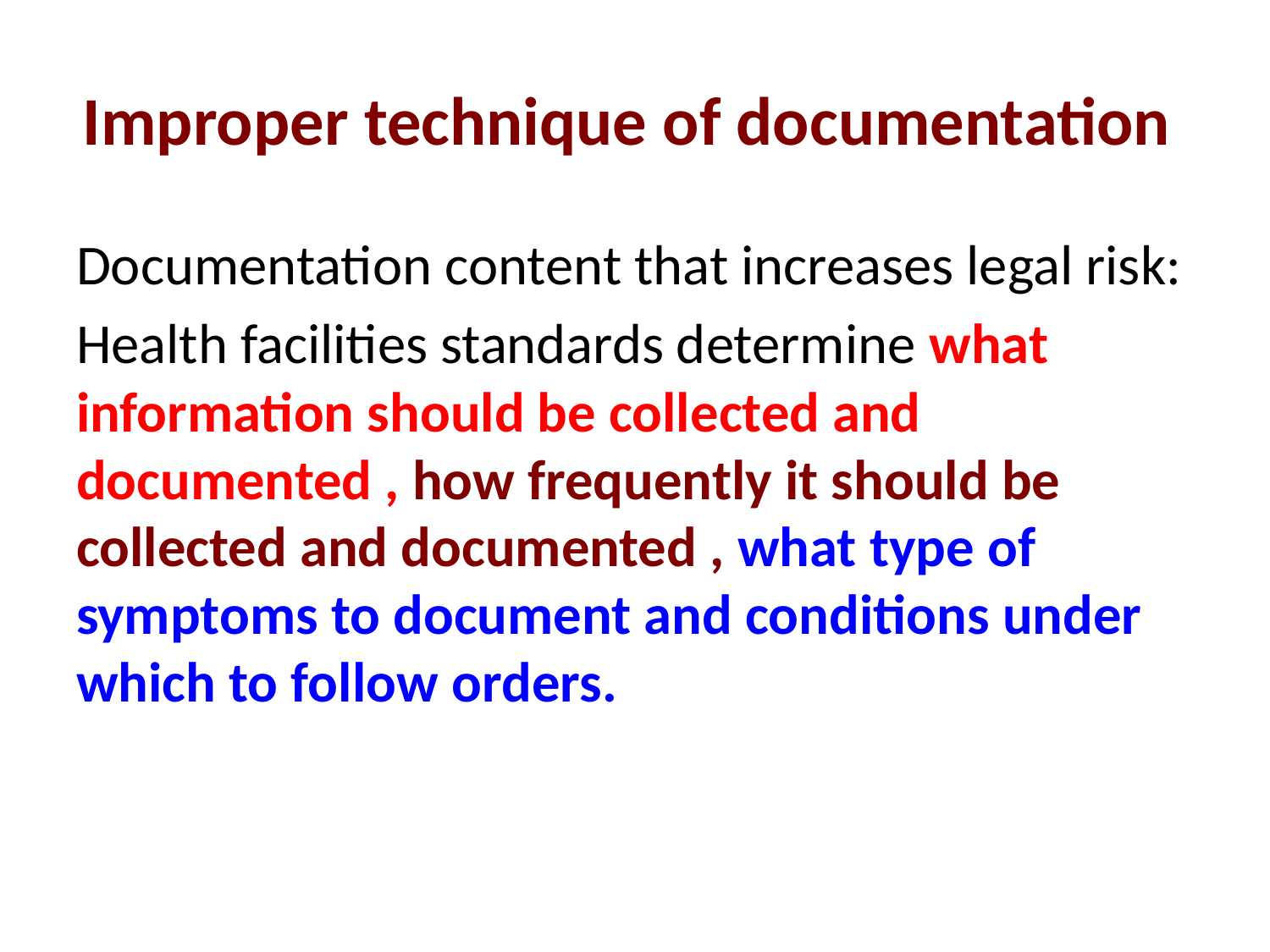

# Improper technique of documentation
Documentation content that increases legal risk:
Health facilities standards determine what information should be collected and documented , how frequently it should be collected and documented , what type of symptoms to document and conditions under which to follow orders.